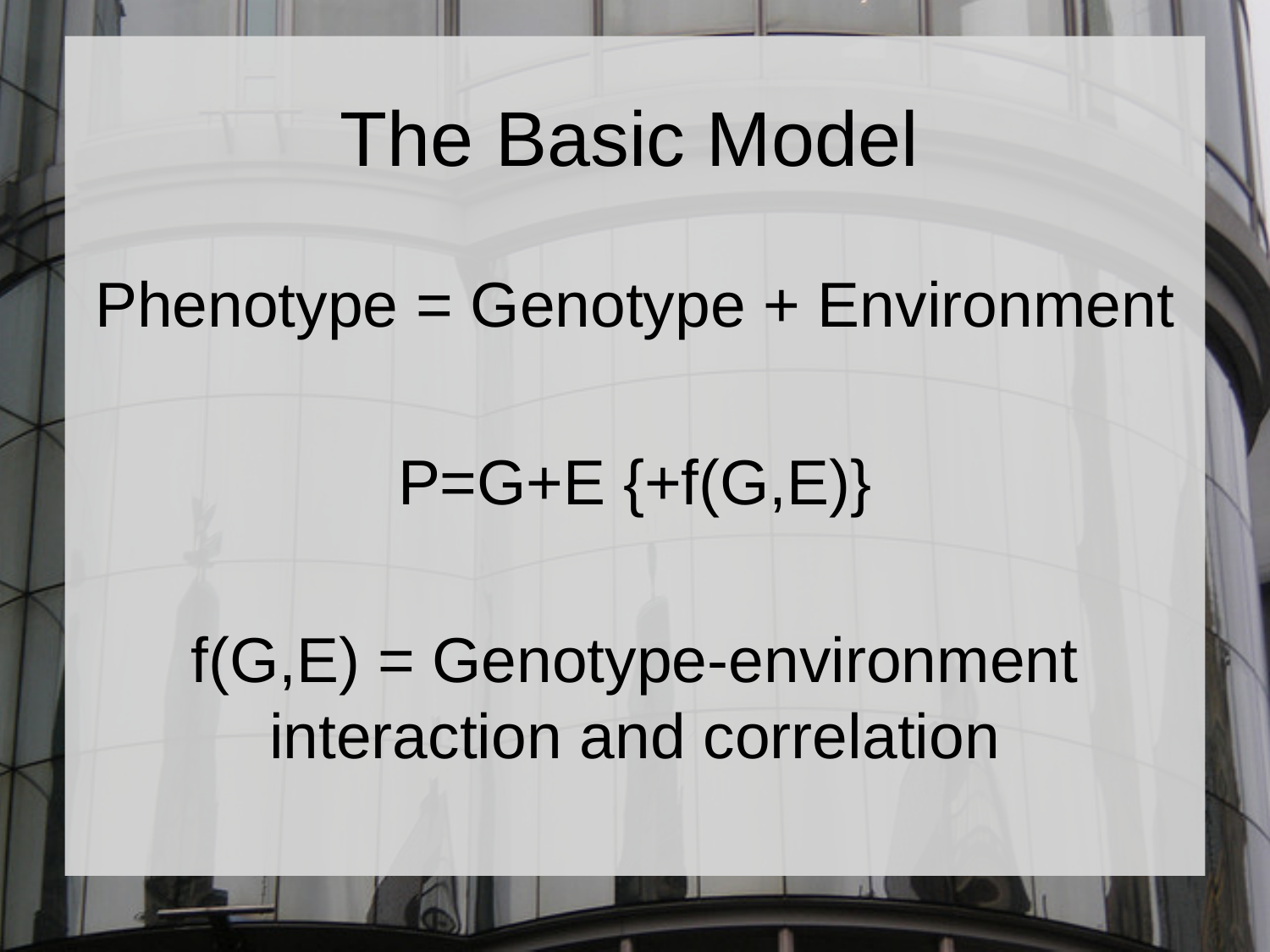

The Basic Model
Phenotype = Genotype + Environment

P=G+E {+f(G,E)}

f(G,E) = Genotype-environment interaction and correlation